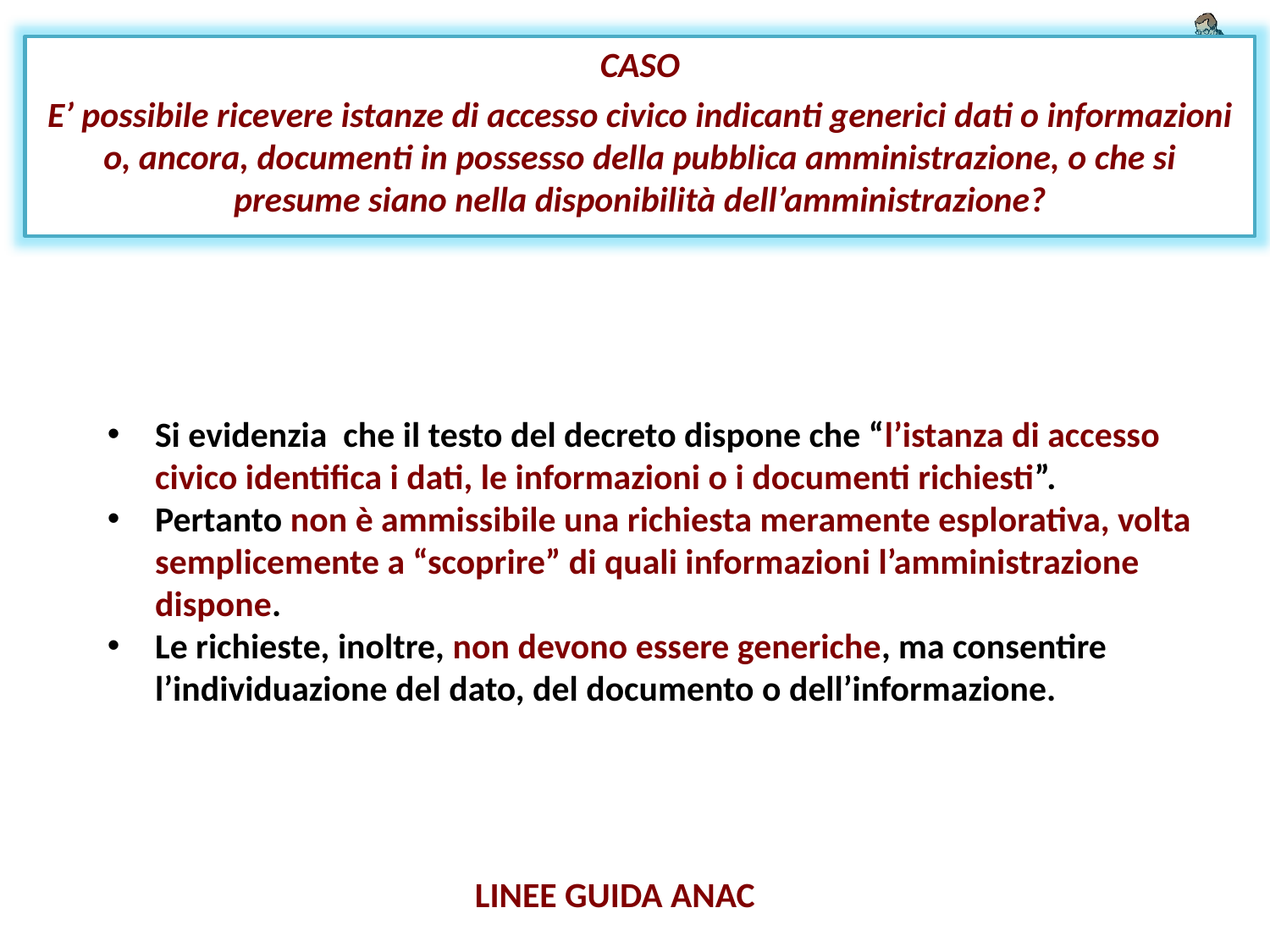

CASO
E’ possibile ricevere istanze di accesso civico indicanti generici dati o informazioni o, ancora, documenti in possesso della pubblica amministrazione, o che si presume siano nella disponibilità dell’amministrazione?
Si evidenzia  che il testo del decreto dispone che “l’istanza di accesso civico identifica i dati, le informazioni o i documenti richiesti”.
Pertanto non è ammissibile una richiesta meramente esplorativa, volta semplicemente a “scoprire” di quali informazioni l’amministrazione dispone.
Le richieste, inoltre, non devono essere generiche, ma consentire l’individuazione del dato, del documento o dell’informazione.
LINEE GUIDA ANAC